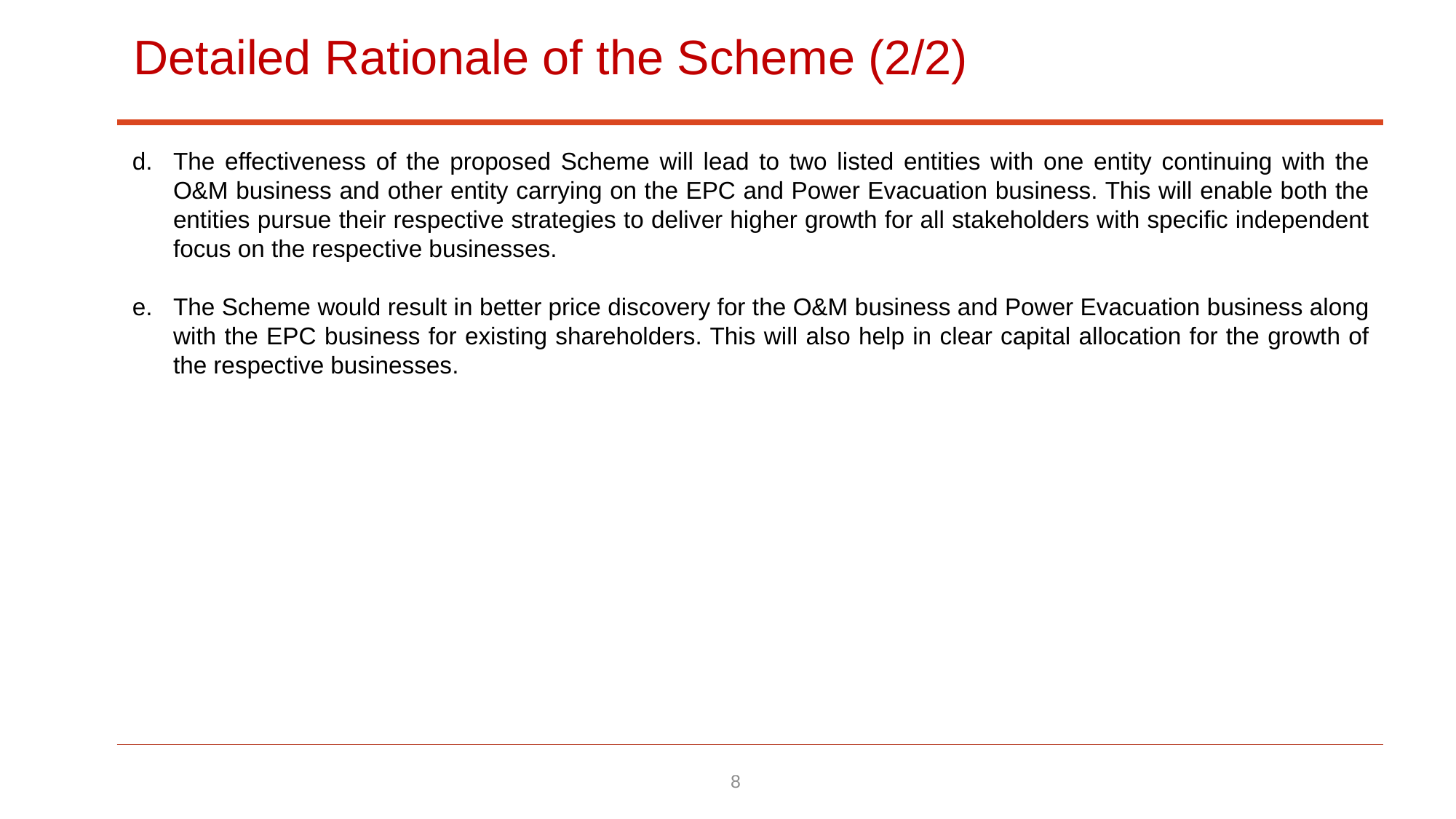

# Detailed Rationale of the Scheme (2/2)
The effectiveness of the proposed Scheme will lead to two listed entities with one entity continuing with the O&M business and other entity carrying on the EPC and Power Evacuation business. This will enable both the entities pursue their respective strategies to deliver higher growth for all stakeholders with specific independent focus on the respective businesses.

The Scheme would result in better price discovery for the O&M business and Power Evacuation business along with the EPC business for existing shareholders. This will also help in clear capital allocation for the growth of the respective businesses.
8